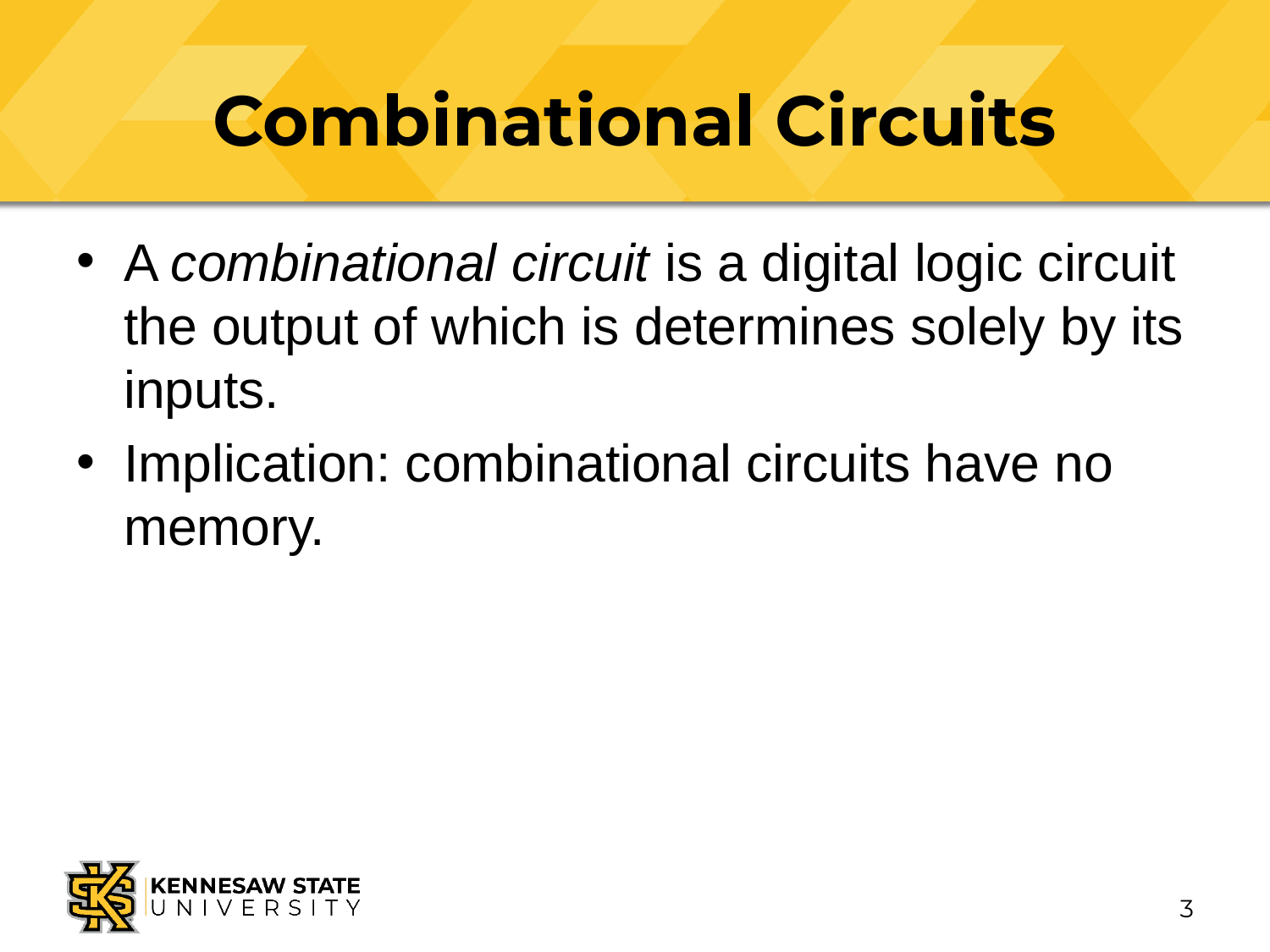

# Combinational Circuits
A combinational circuit is a digital logic circuit the output of which is determines solely by its inputs.
Implication: combinational circuits have no memory.
3